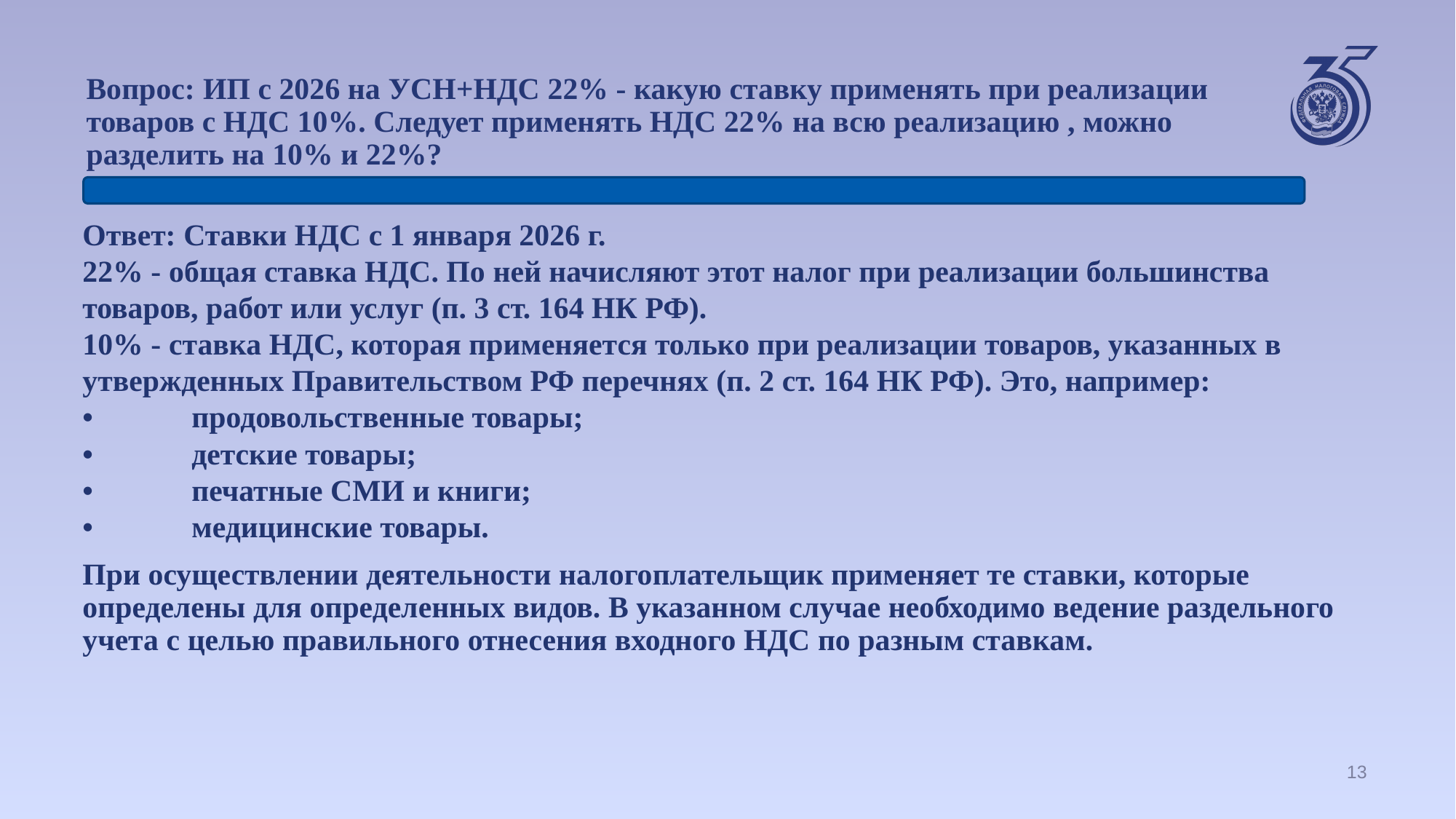

# Вопрос:	 ИП с 2026 на УСН+НДС 22% - какую ставку применять при реализации товаров с НДС 10%. Следует применять НДС 22% на всю реализацию , можно разделить на 10% и 22%?

Ответ: Ставки НДС с 1 января 2026 г.
22% - общая ставка НДС. По ней начисляют этот налог при реализации большинства товаров, работ или услуг (п. 3 ст. 164 НК РФ).
10% - ставка НДС, которая применяется только при реализации товаров, указанных в утвержденных Правительством РФ перечнях (п. 2 ст. 164 НК РФ). Это, например:
•	продовольственные товары;
•	детские товары;
•	печатные СМИ и книги;
•	медицинские товары.
При осуществлении деятельности налогоплательщик применяет те ставки, которые определены для определенных видов. В указанном случае необходимо ведение раздельного учета с целью правильного отнесения входного НДС по разным ставкам.
13